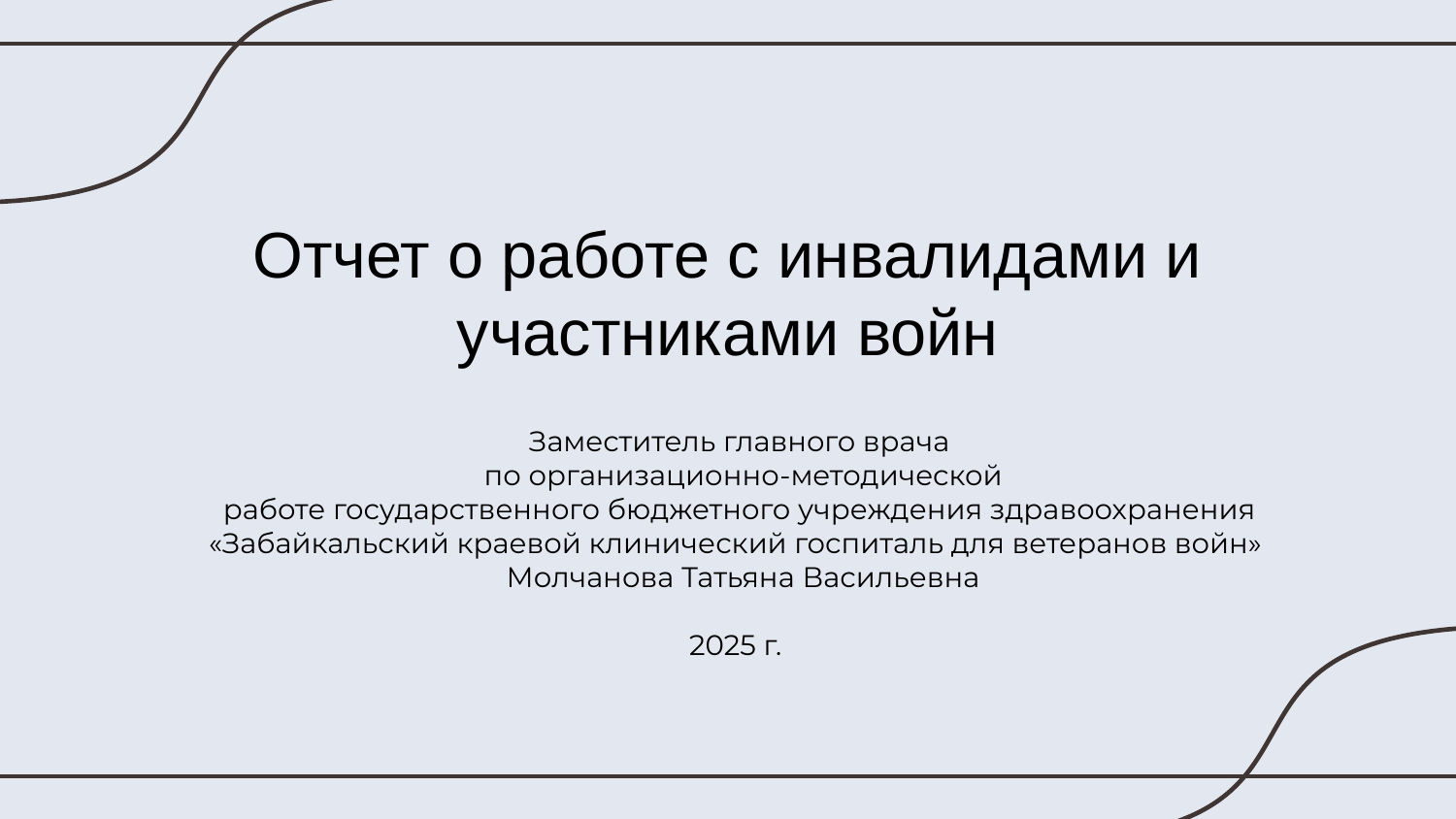

# Отчет о работе с инвалидами и участниками войн

Заместитель главного врача
 по организационно-методической
 работе государственного бюджетного учреждения здравоохранения
«Забайкальский краевой клинический госпиталь для ветеранов войн»
 Молчанова Татьяна Васильевна

2025 г.